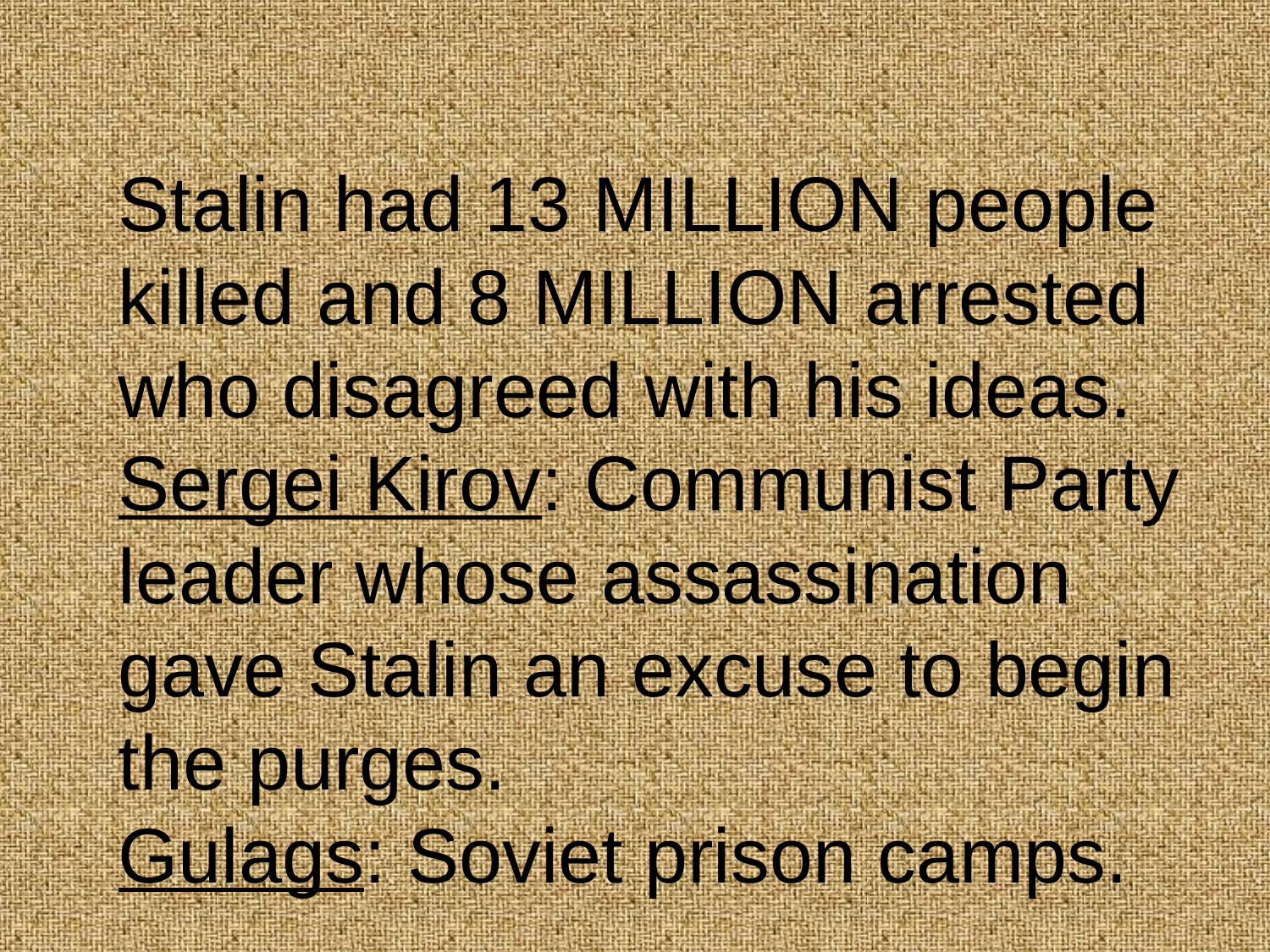

Stalin had 13 MILLION people killed and 8 MILLION arrested who disagreed with his ideas. Sergei Kirov: Communist Party leader whose assassination gave Stalin an excuse to begin the purges.
Gulags: Soviet prison camps.